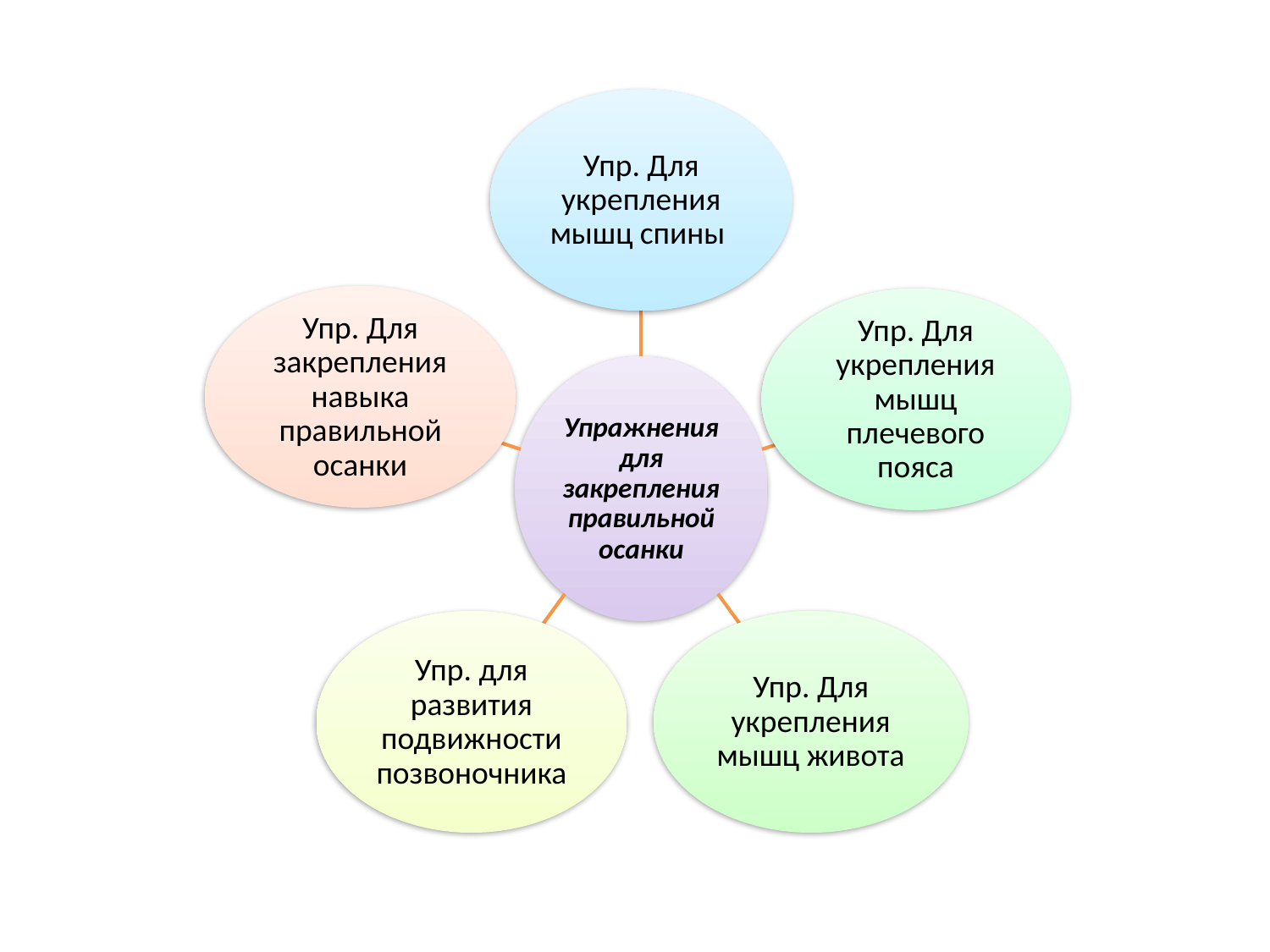

#
Упражнения для закрепления правильной осанки

Упр. Для укрепления мышц спины

Упр. Для укрепления мышц плечевого пояса

Упр. Для укрепления мышц живота

Упр. для развития подвижности позвоночника

Упр. Для закрепления навыка правильной осанки